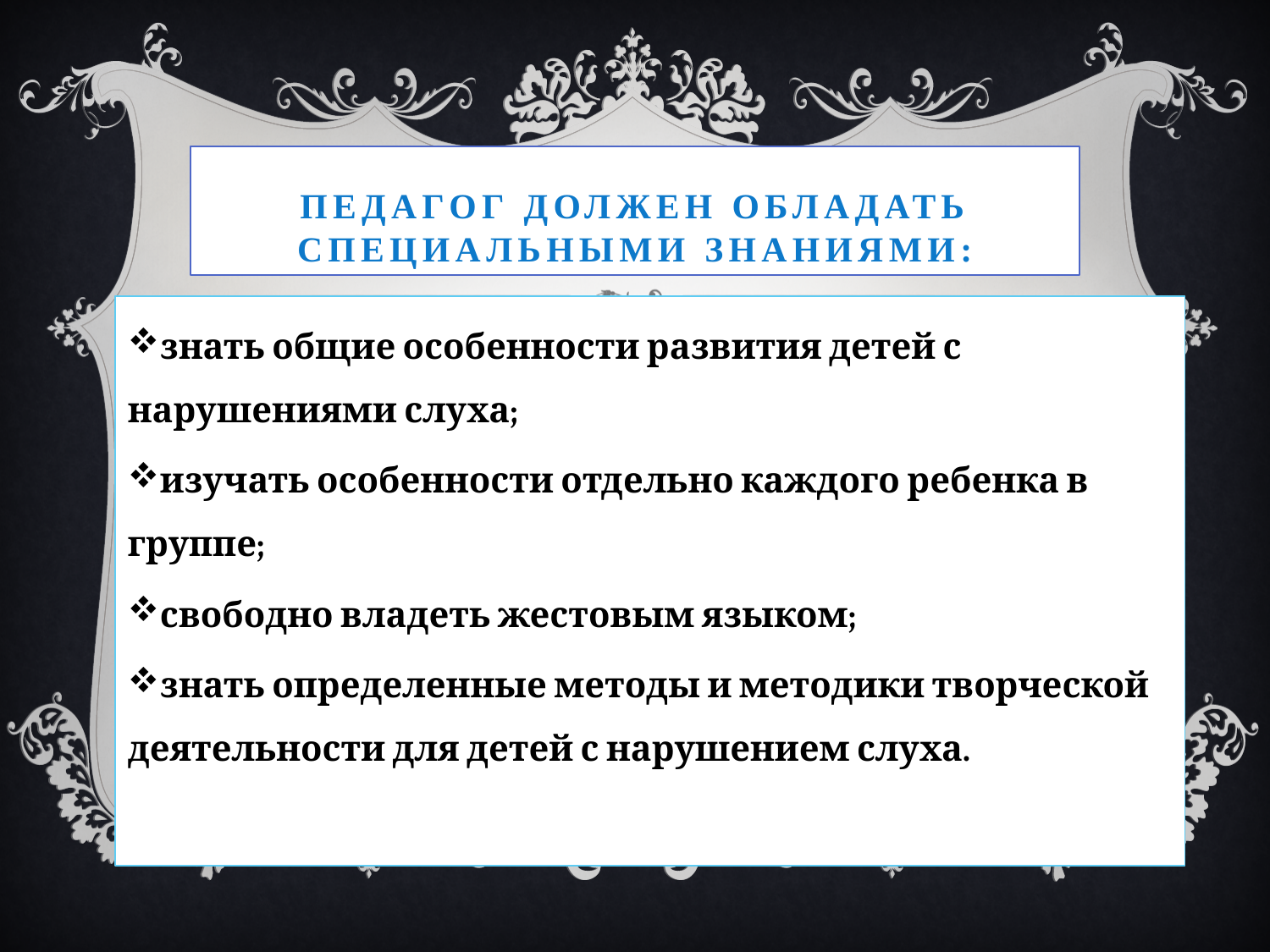

# Педагог должен обладать специальными знаниями:
знать общие особенности развития детей с нарушениями слуха;
изучать особенности отдельно каждого ребенка в группе;
свободно владеть жестовым языком;
знать определенные методы и методики творческой деятельности для детей с нарушением слуха.